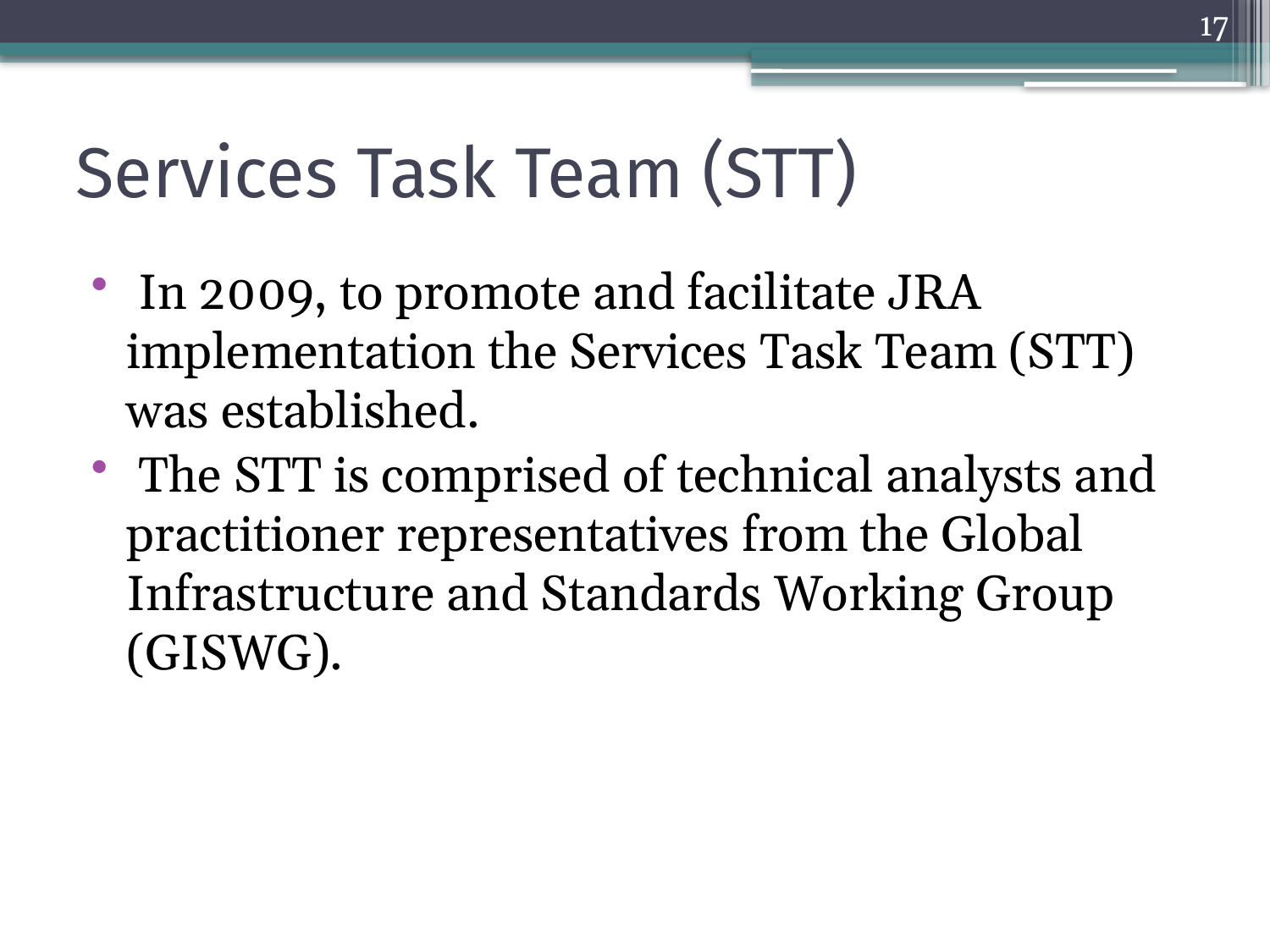

17
# Services Task Team (STT)
 In 2009, to promote and facilitate JRA implementation the Services Task Team (STT) was established.
 The STT is comprised of technical analysts and practitioner representatives from the Global Infrastructure and Standards Working Group (GISWG).